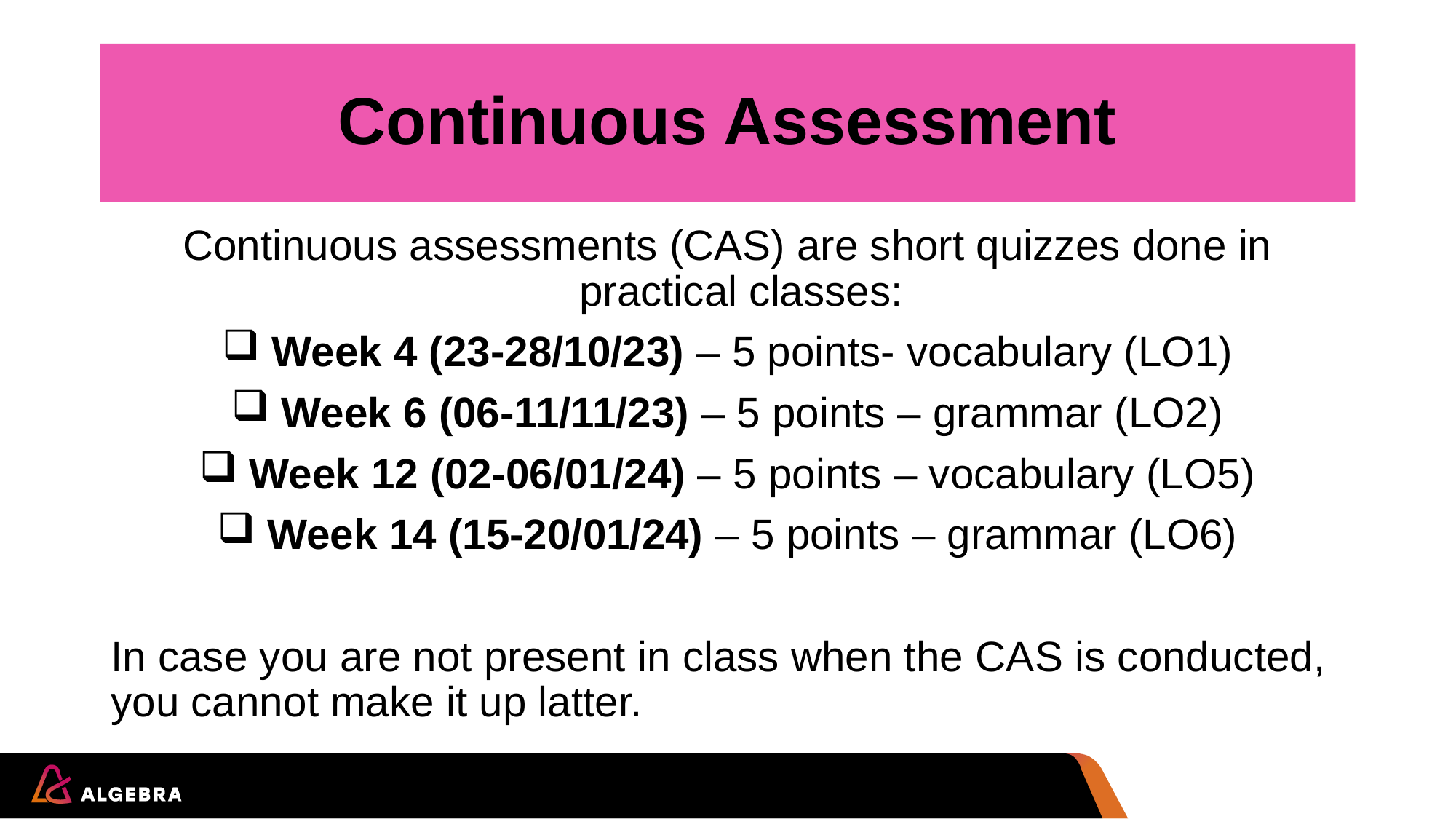

# Continuous Assessment
Continuous assessments (CAS) are short quizzes done in practical classes:
 Week 4 (23-28/10/23) – 5 points- vocabulary (LO1)
 Week 6 (06-11/11/23) – 5 points – grammar (LO2)
 Week 12 (02-06/01/24) – 5 points – vocabulary (LO5)
 Week 14 (15-20/01/24) – 5 points – grammar (LO6)

In case you are not present in class when the CAS is conducted, you cannot make it up latter.